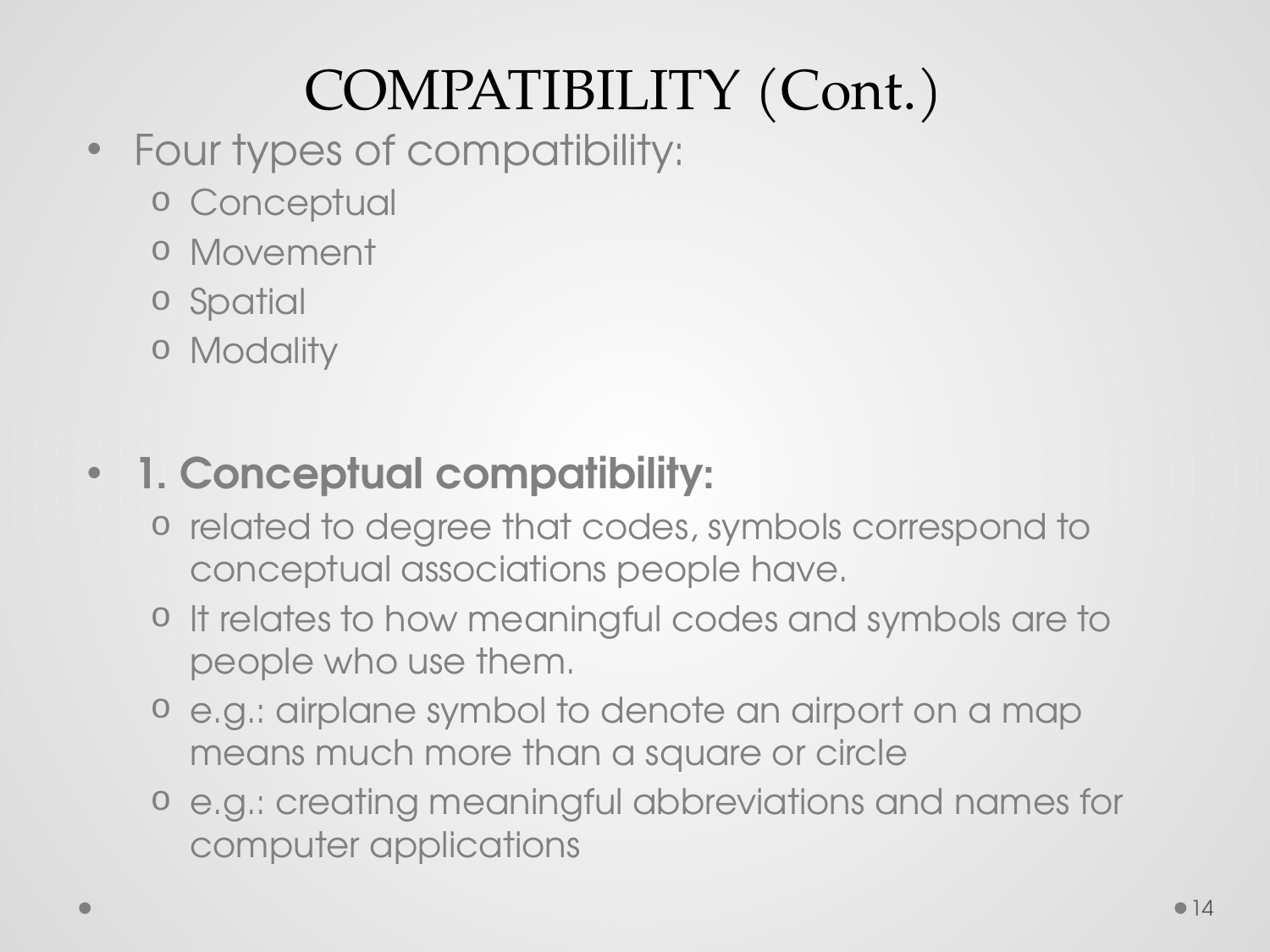

# COMPATIBILITY (Cont.)

Four types of compatibility:
Conceptual
Movement
Spatial
Modality

1. Conceptual compatibility:
related to degree that codes, symbols correspond to conceptual associations people have.
It relates to how meaningful codes and symbols are to people who use them.
e.g.: airplane symbol to denote an airport on a map means much more than a square or circle
e.g.: creating meaningful abbreviations and names for computer applications
14